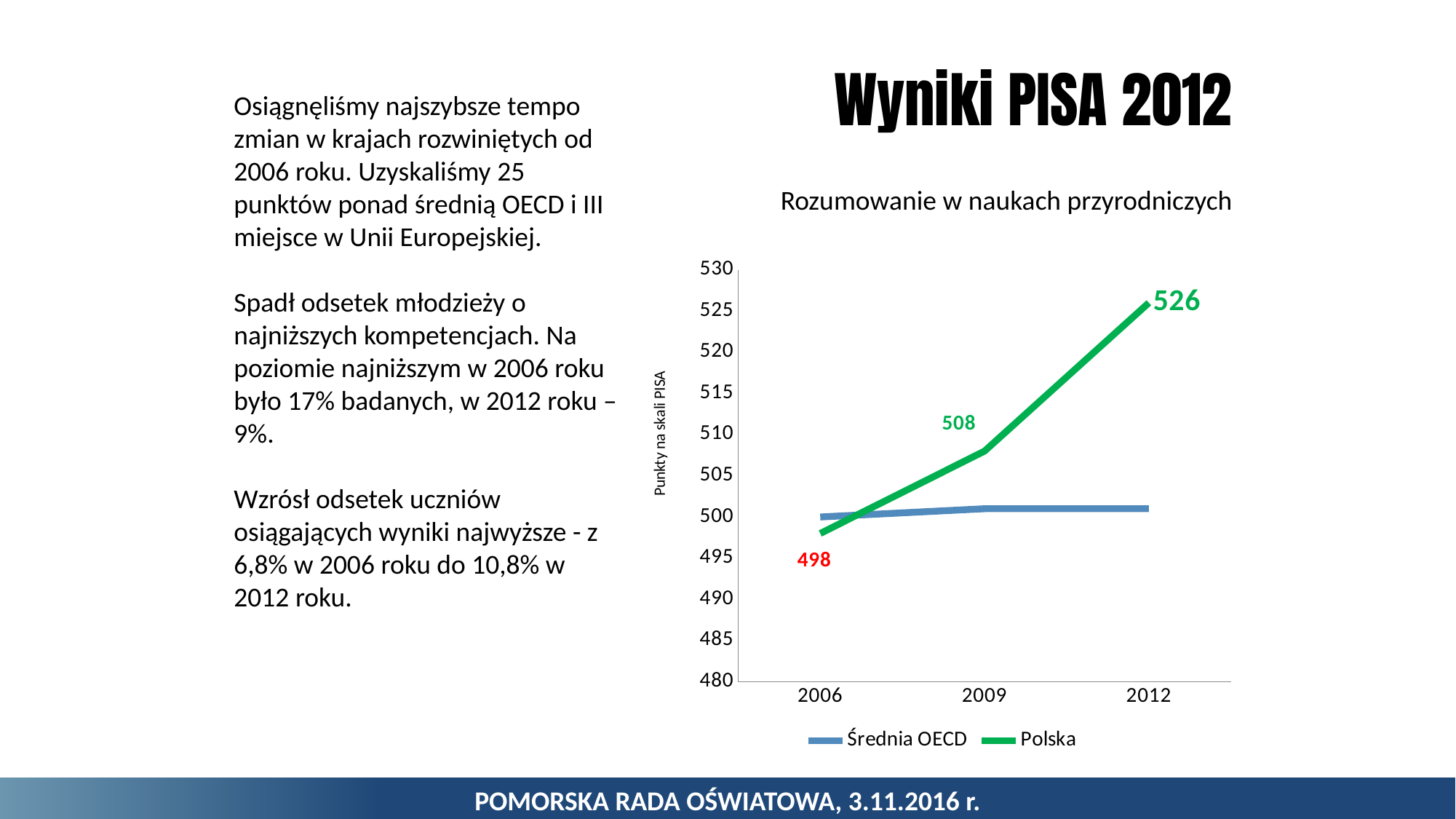

Wyniki PISA 2012
Osiągnęliśmy najszybsze tempo zmian w krajach rozwiniętych od 2006 roku. Uzyskaliśmy 25 punktów ponad średnią OECD i III miejsce w Unii Europejskiej.

Spadł odsetek młodzieży o najniższych kompetencjach. Na poziomie najniższym w 2006 roku było 17% badanych, w 2012 roku – 9%.

Wzrósł odsetek uczniów osiągających wyniki najwyższe - z 6,8% w 2006 roku do 10,8% w 2012 roku.
Rozumowanie w naukach przyrodniczych

### Chart

| Category | Średnia OECD | Polska |
|---|---|---|
| 2006 | 500.0 | 498.0 |
| 2009 | 501.0 | 508.0 |
| 2012 | 501.0 | 526.0 |
POMORSKA RADA OŚWIATOWA, 3.11.2016 r.